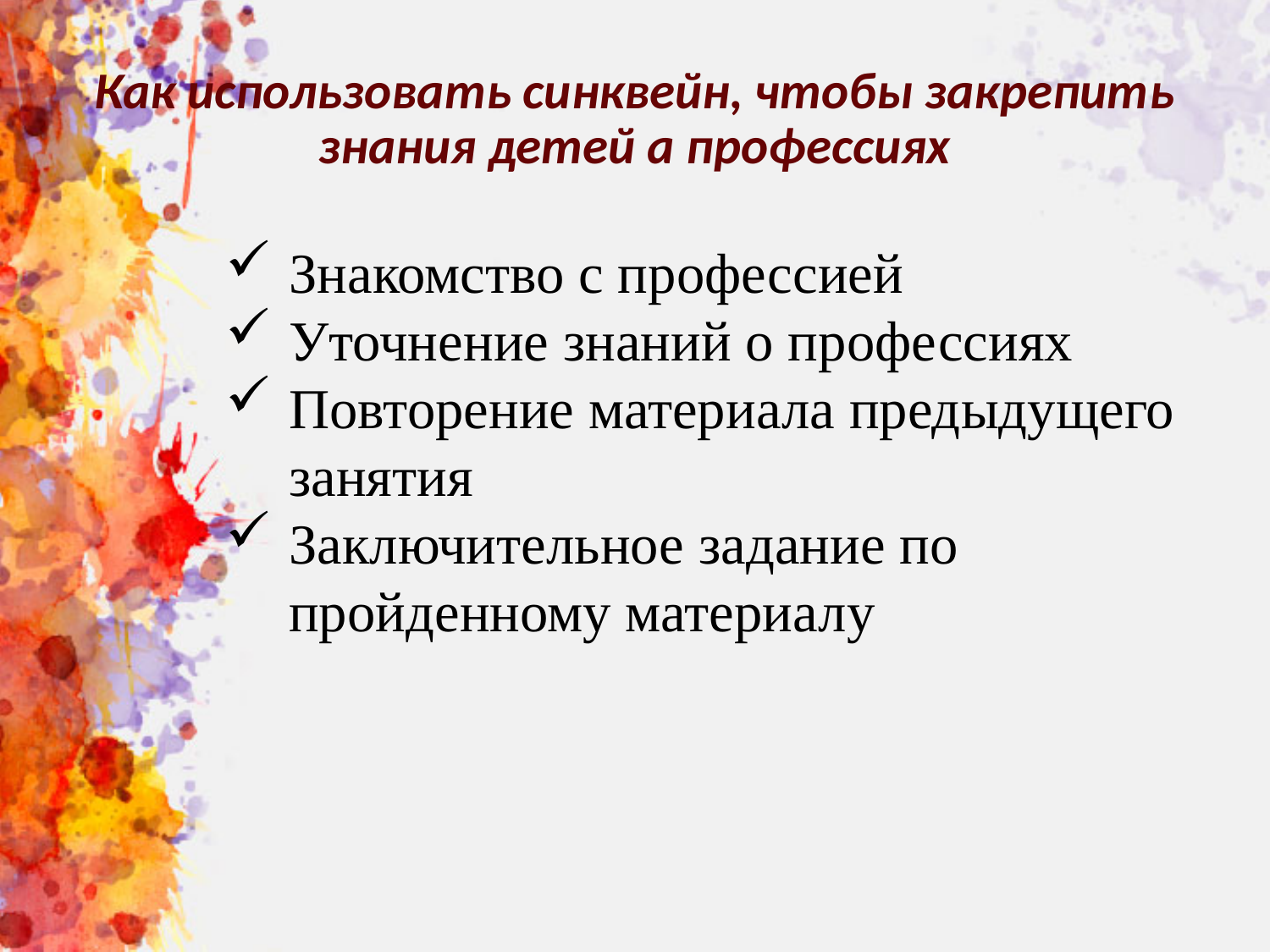

# Как использовать синквейн, чтобы закрепить знания детей а профессиях
Знакомство с профессией
Уточнение знаний о профессиях
Повторение материала предыдущего занятия
Заключительное задание по пройденному материалу